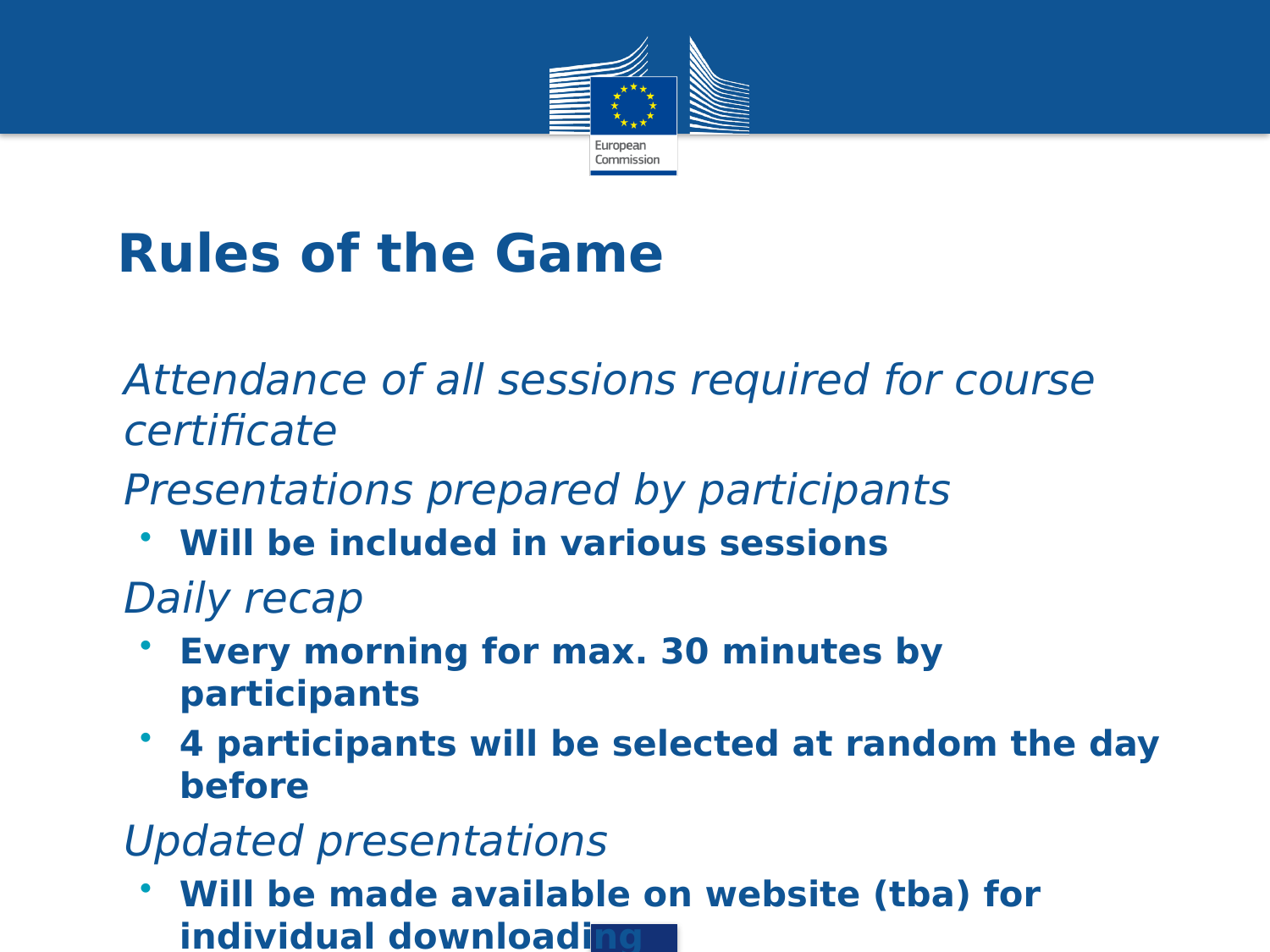

# Rules of the Game
Attendance of all sessions required for course certificate
Presentations prepared by participants
Will be included in various sessions
Daily recap
Every morning for max. 30 minutes by participants
4 participants will be selected at random the day before
Updated presentations
Will be made available on website (tba) for individual downloading